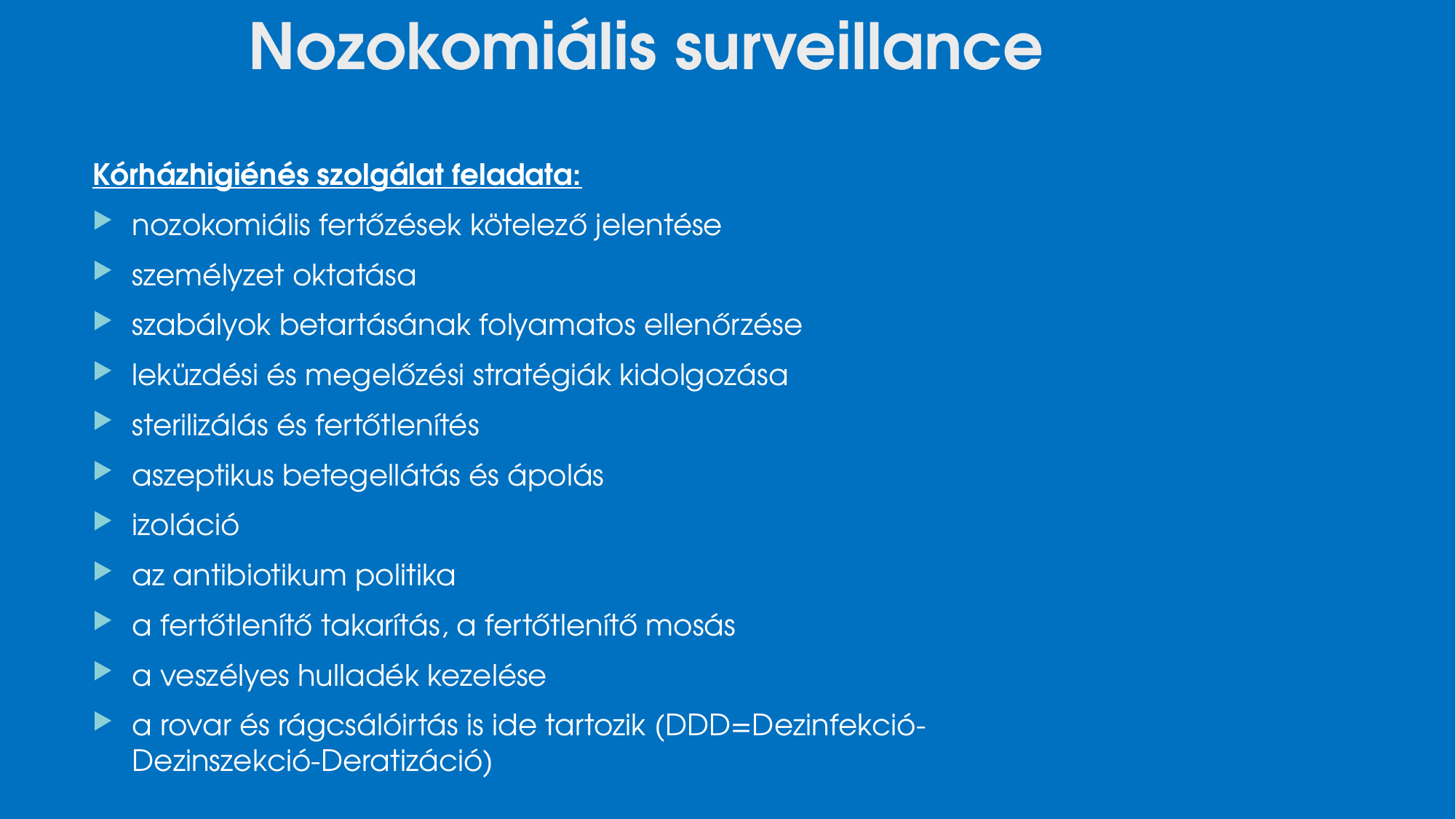

# Nozokomiális surveillance
Kórházhigiénés szolgálat feladata:
nozokomiális fertőzések kötelező jelentése
személyzet oktatása
szabályok betartásának folyamatos ellenőrzése
leküzdési és megelőzési stratégiák kidolgozása
sterilizálás és fertőtlenítés
aszeptikus betegellátás és ápolás
izoláció
az antibiotikum politika
a fertőtlenítő takarítás, a fertőtlenítő mosás
a veszélyes hulladék kezelése
a rovar és rágcsálóirtás is ide tartozik (DDD=Dezinfekció-Dezinszekció-Deratizáció)